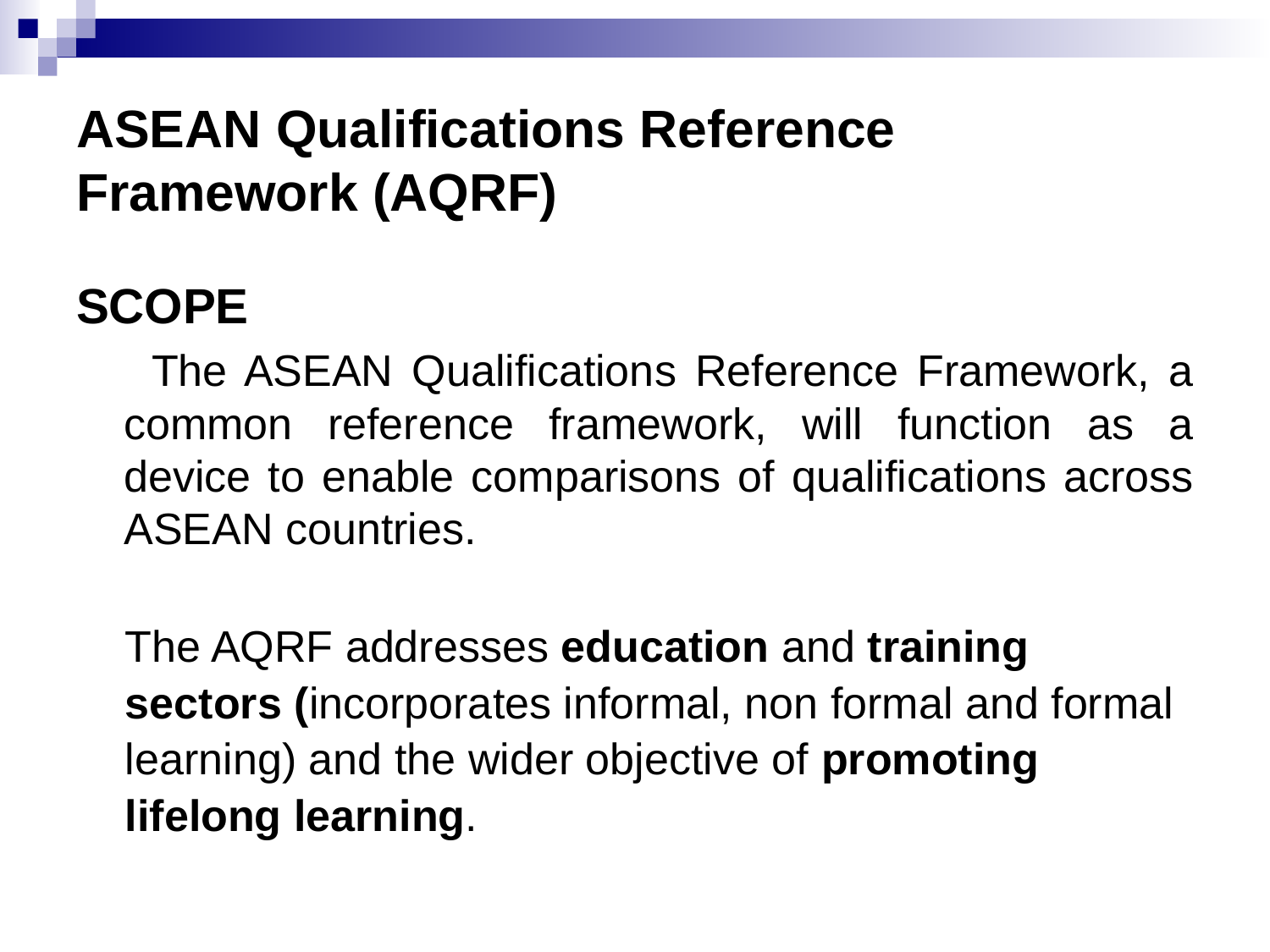

# ASEAN Qualifications Reference Framework (AQRF)

SCOPE
    The ASEAN Qualifications Reference Framework, a common reference framework, will function as a device to enable comparisons of qualifications across ASEAN countries.

    The AQRF addresses education and training
    sectors (incorporates informal, non formal and formal
    learning) and the wider objective of promoting
    lifelong learning.